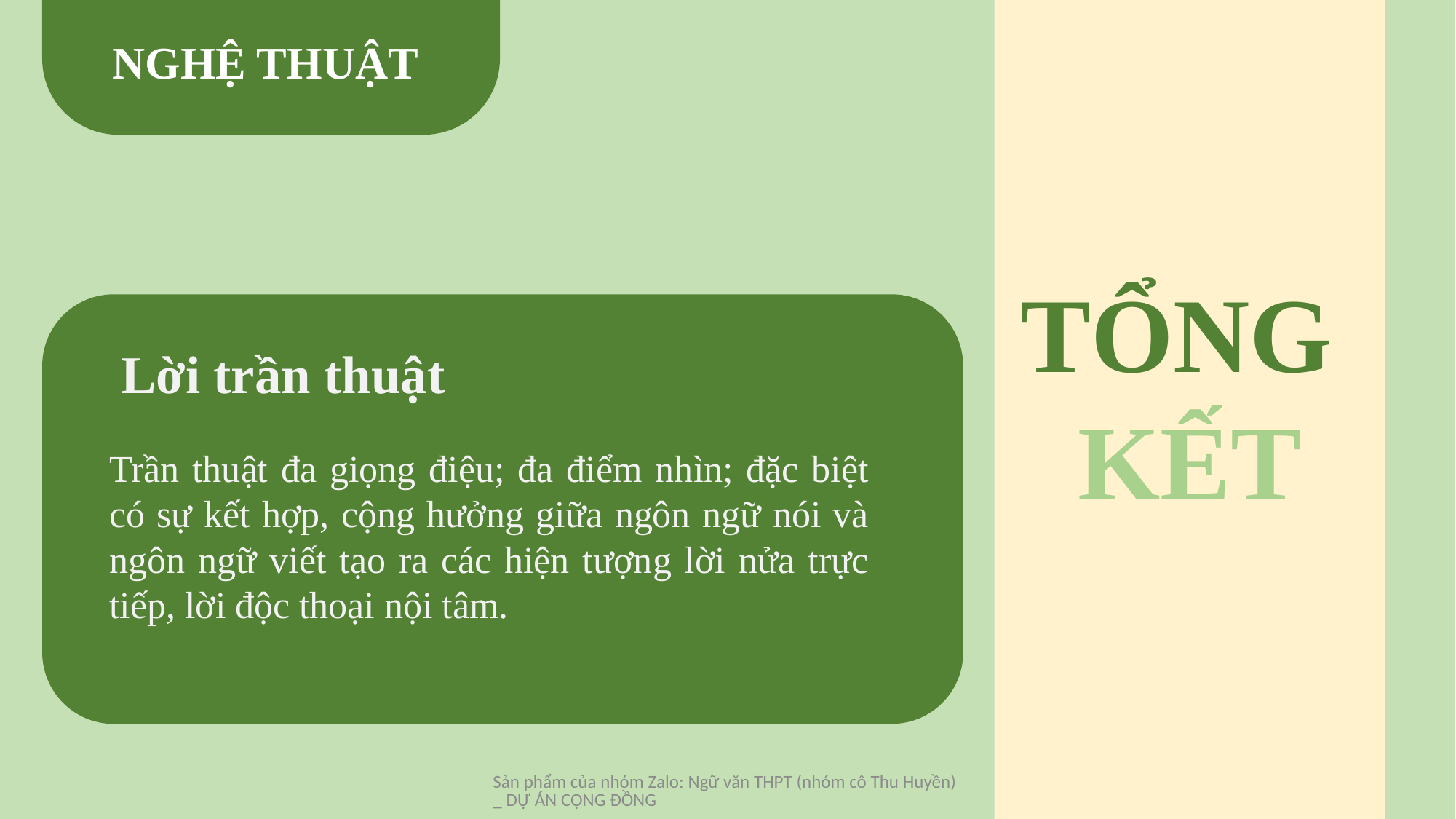

NGHỆ THUẬT
TỔNG
KẾT

Lời trần thuật
Trần thuật đa giọng điệu; đa điểm nhìn; đặc biệt có sự kết hợp, cộng hưởng giữa ngôn ngữ nói và ngôn ngữ viết tạo ra các hiện tượng lời nửa trực tiếp, lời độc thoại nội tâm.
Sản phẩm của nhóm Zalo: Ngữ văn THPT (nhóm cô Thu Huyền)_ DỰ ÁN CỘNG ĐỒNG